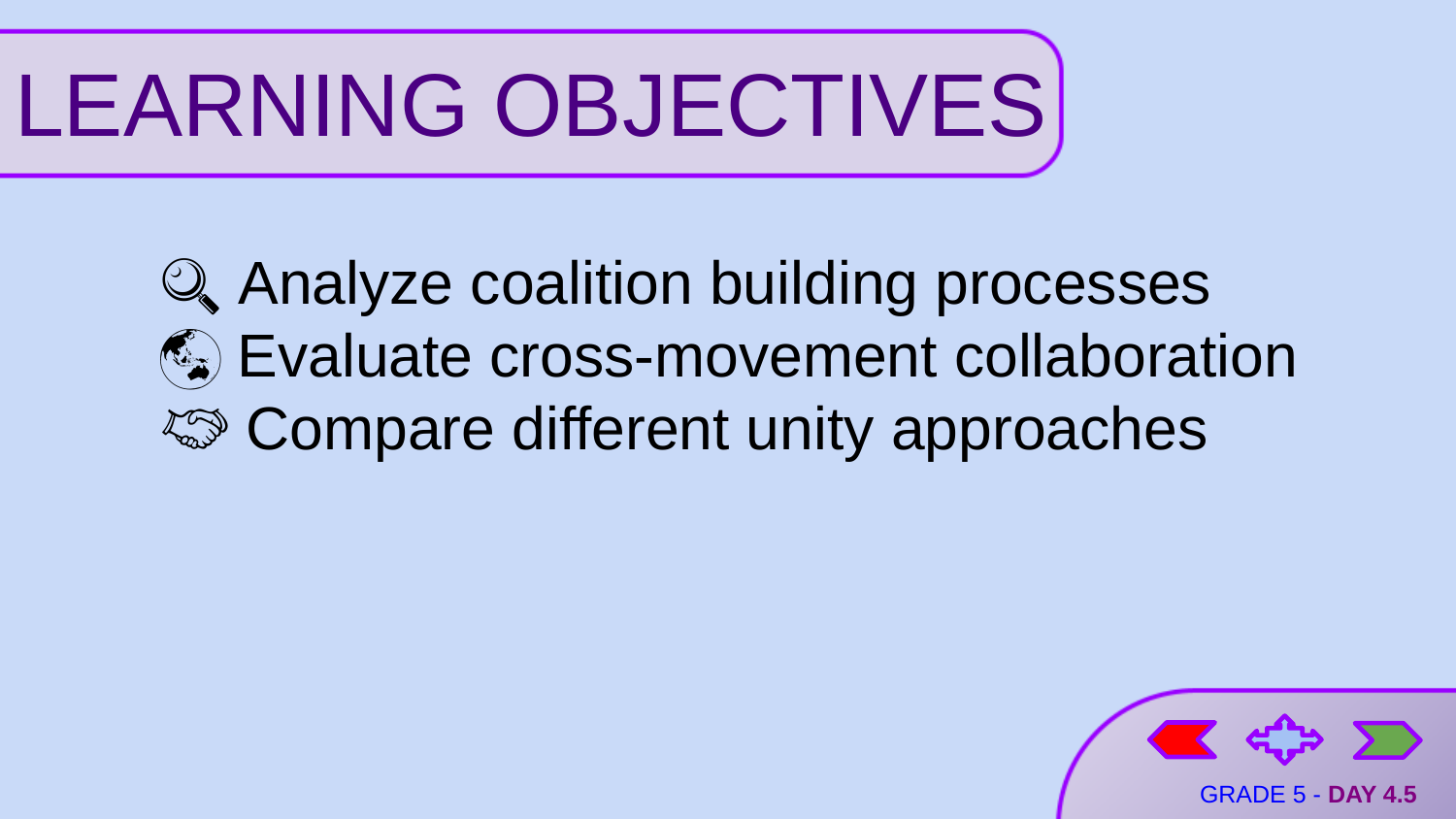

# LEARNING OBJECTIVES

🔍 Analyze coalition building processes
🌏 Evaluate cross-movement collaboration
🤝 Compare different unity approaches

GRADE 5 - DAY 4.5